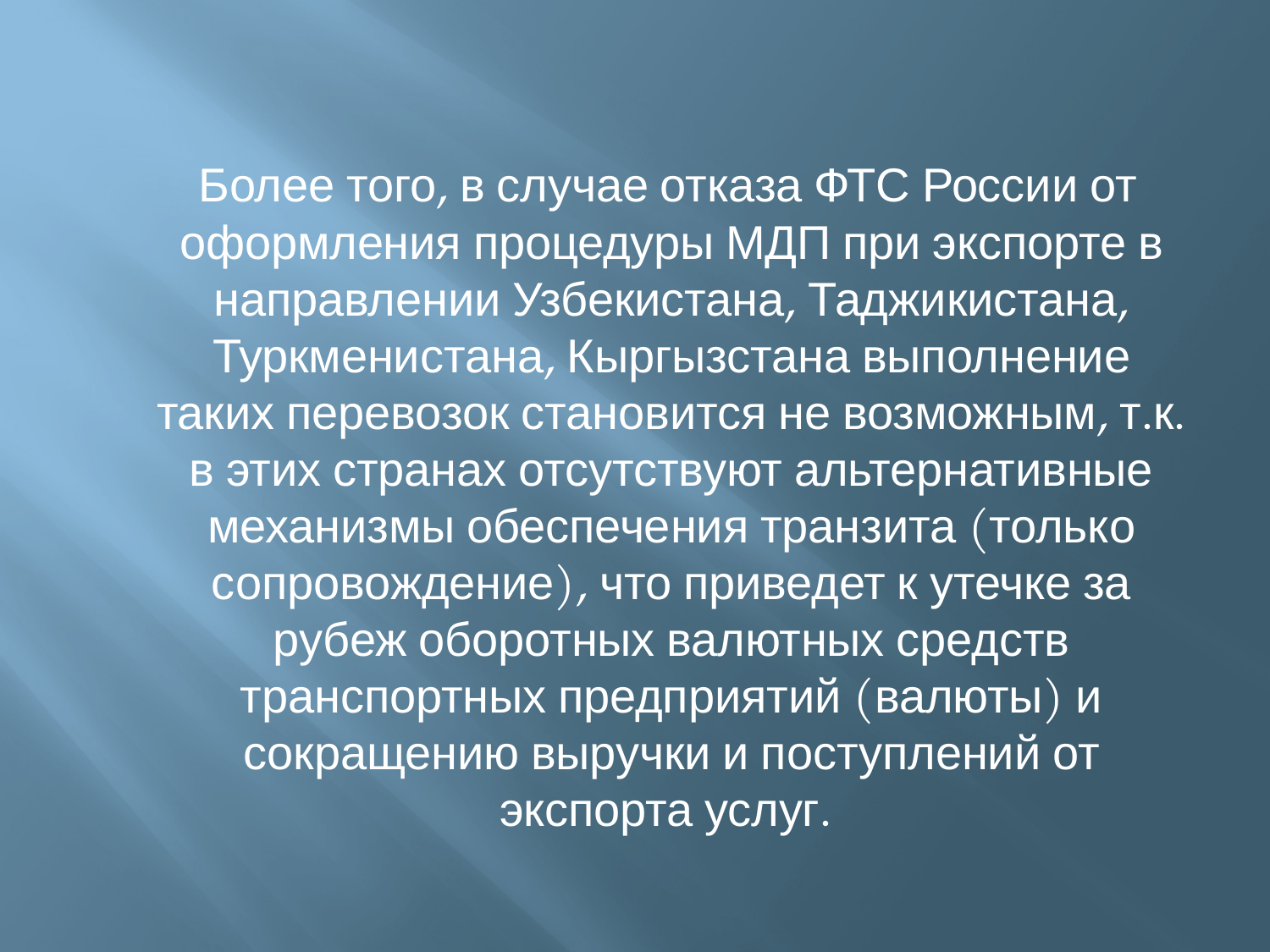

#
    Более того, в случае отказа ФТС России от оформления процедуры МДП при экспорте в направлении Узбекистана, Таджикистана, Туркменистана, Кыргызстана выполнение таких перевозок становится не возможным, т.к. в этих странах отсутствуют альтернативные механизмы обеспечения транзита (только сопровождение), что приведет к утечке за рубеж оборотных валютных средств транспортных предприятий (валюты) и сокращению выручки и поступлений от экспорта услуг.